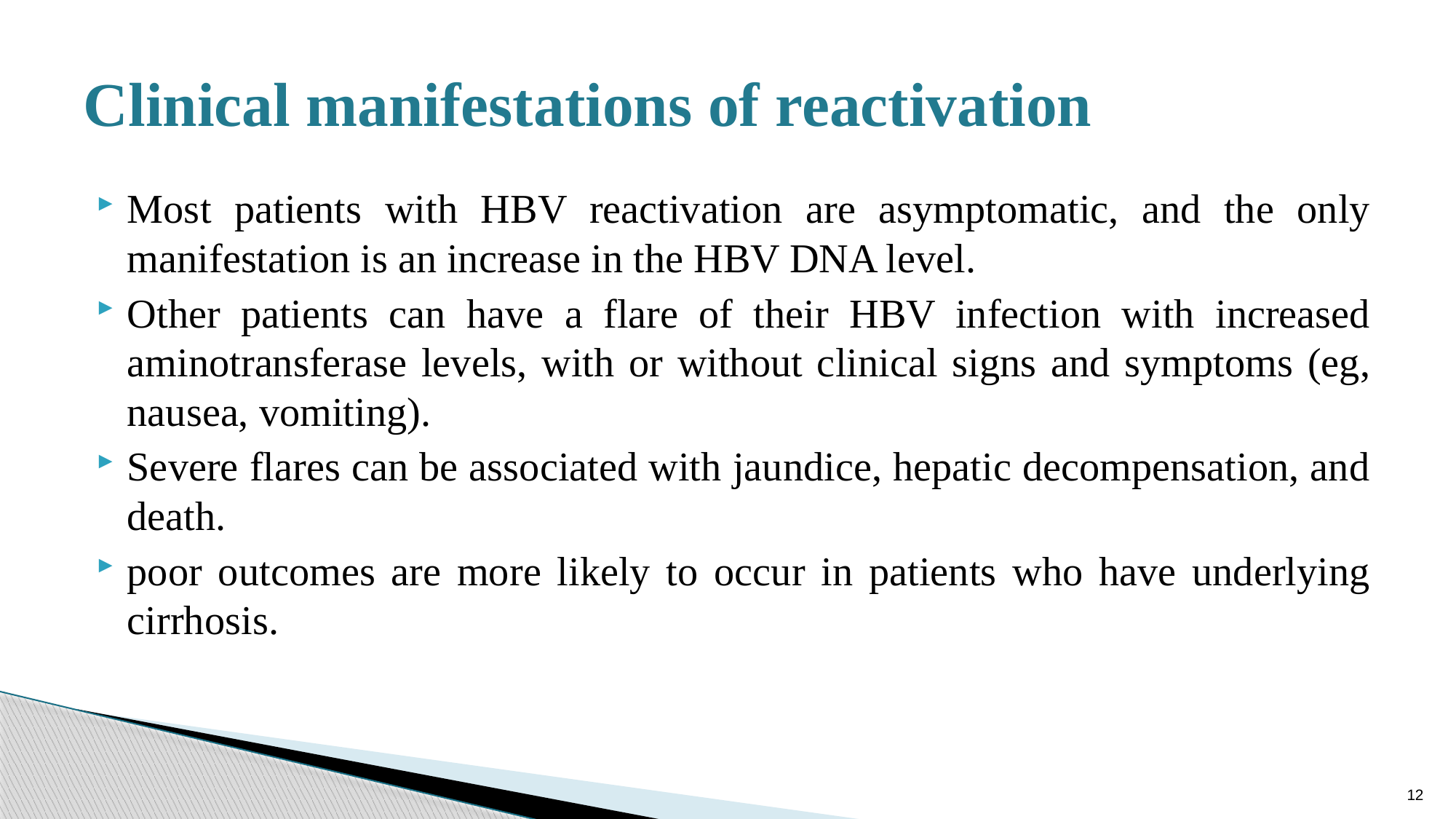

# Clinical manifestations of reactivation
Most patients with HBV reactivation are asymptomatic, and the only manifestation is an increase in the HBV DNA level.
Other patients can have a flare of their HBV infection with increased aminotransferase levels, with or without clinical signs and symptoms (eg, nausea, vomiting).
Severe flares can be associated with jaundice, hepatic decompensation, and death.
poor outcomes are more likely to occur in patients who have underlying cirrhosis.
12